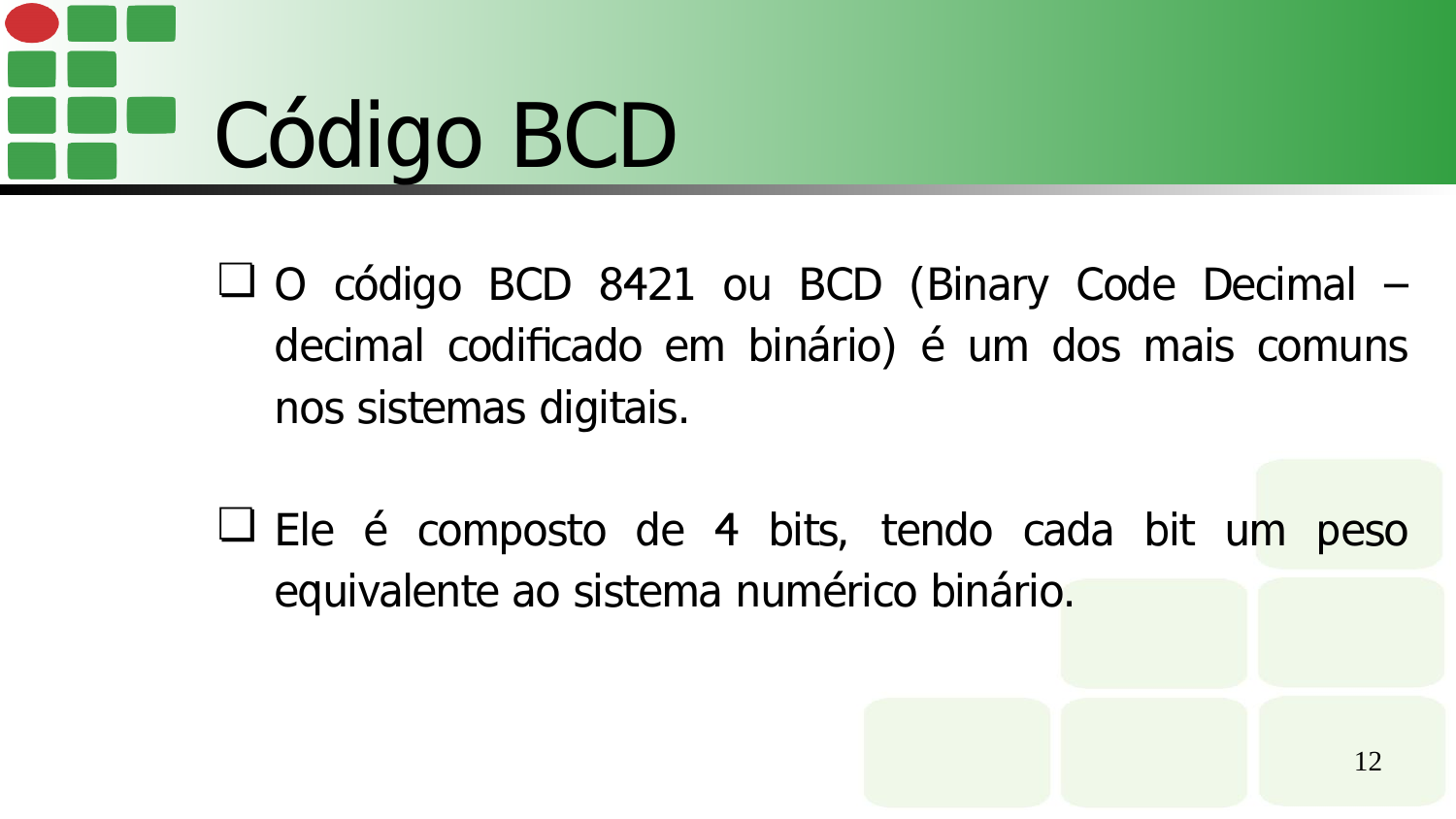

Código BCD
O código BCD 8421 ou BCD (Binary Code Decimal – decimal codificado em binário) é um dos mais comuns nos sistemas digitais.

Ele é composto de 4 bits, tendo cada bit um peso equivalente ao sistema numérico binário.

12